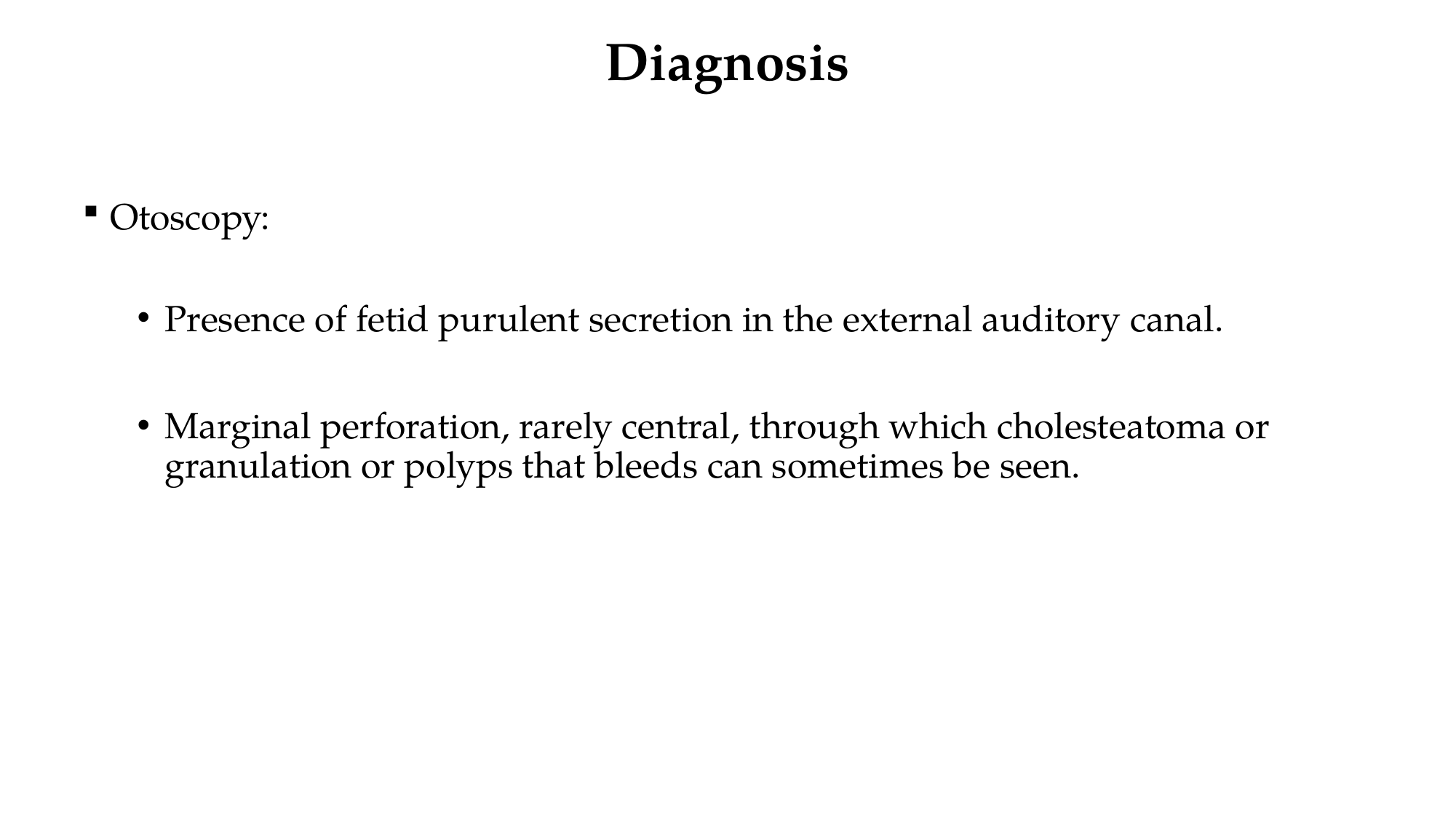

Diagnosis
Otoscopy:

Presence of fetid purulent secretion in the external auditory canal.

Marginal perforation, rarely central, through which cholesteatoma or granulation or polyps that bleeds can sometimes be seen.